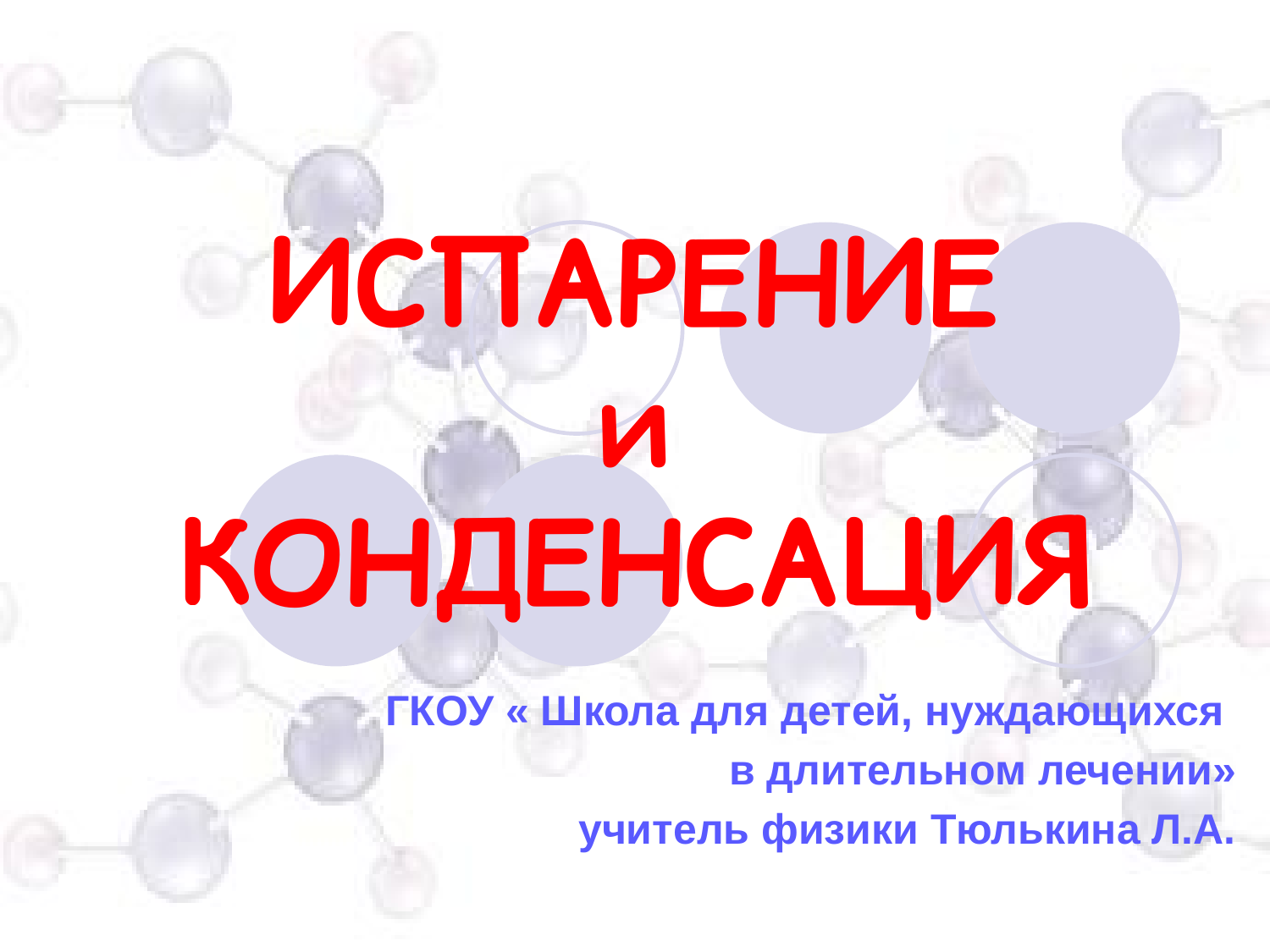

# ИСПАРЕНИЕ и КОНДЕНСАЦИЯ
ГКОУ « Школа для детей, нуждающихся
в длительном лечении»
 учитель физики Тюлькина Л.А.